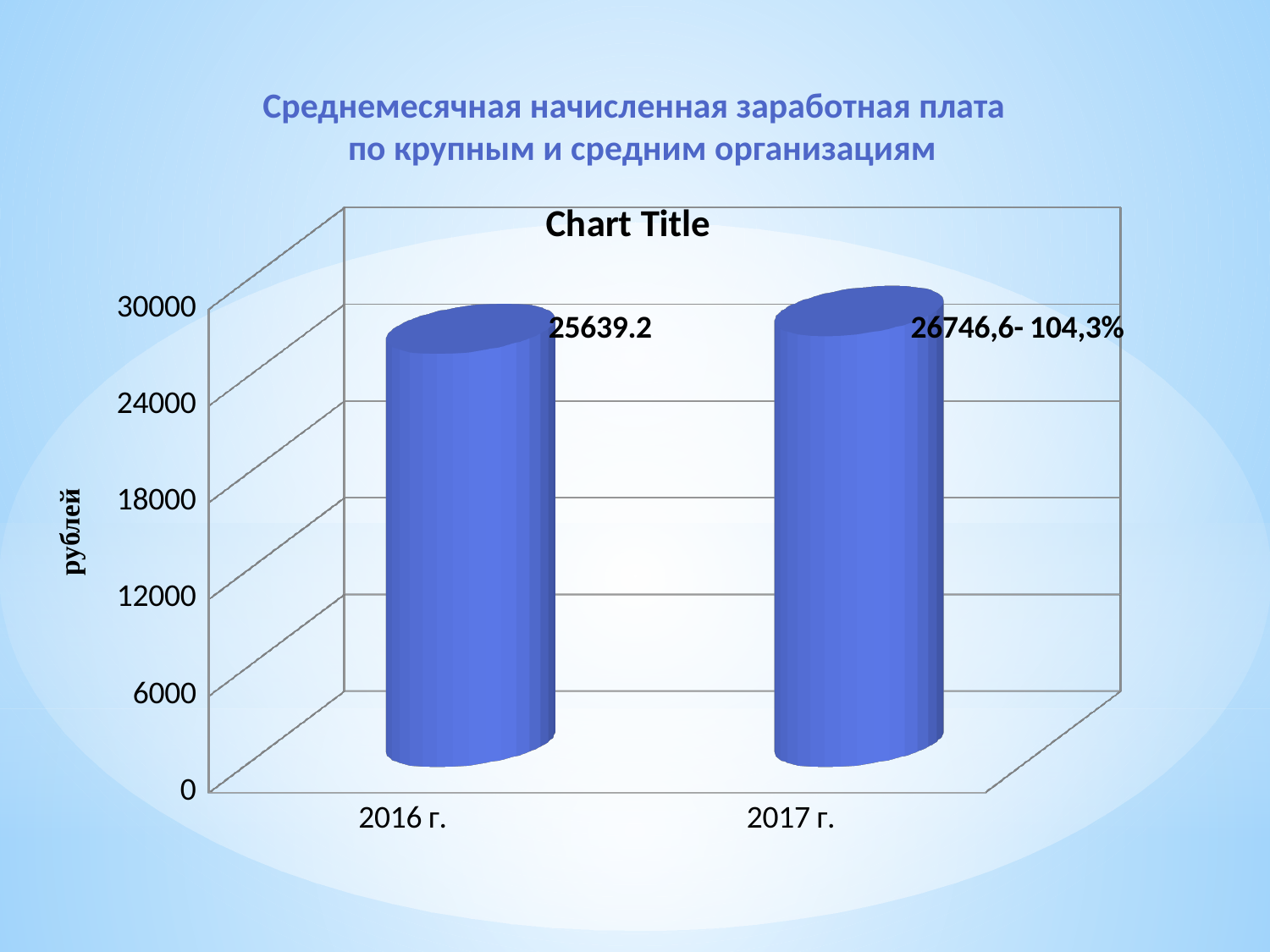

Среднемесячная начисленная заработная плата
 по крупным и средним организациям

[unsupported chart]

рублей